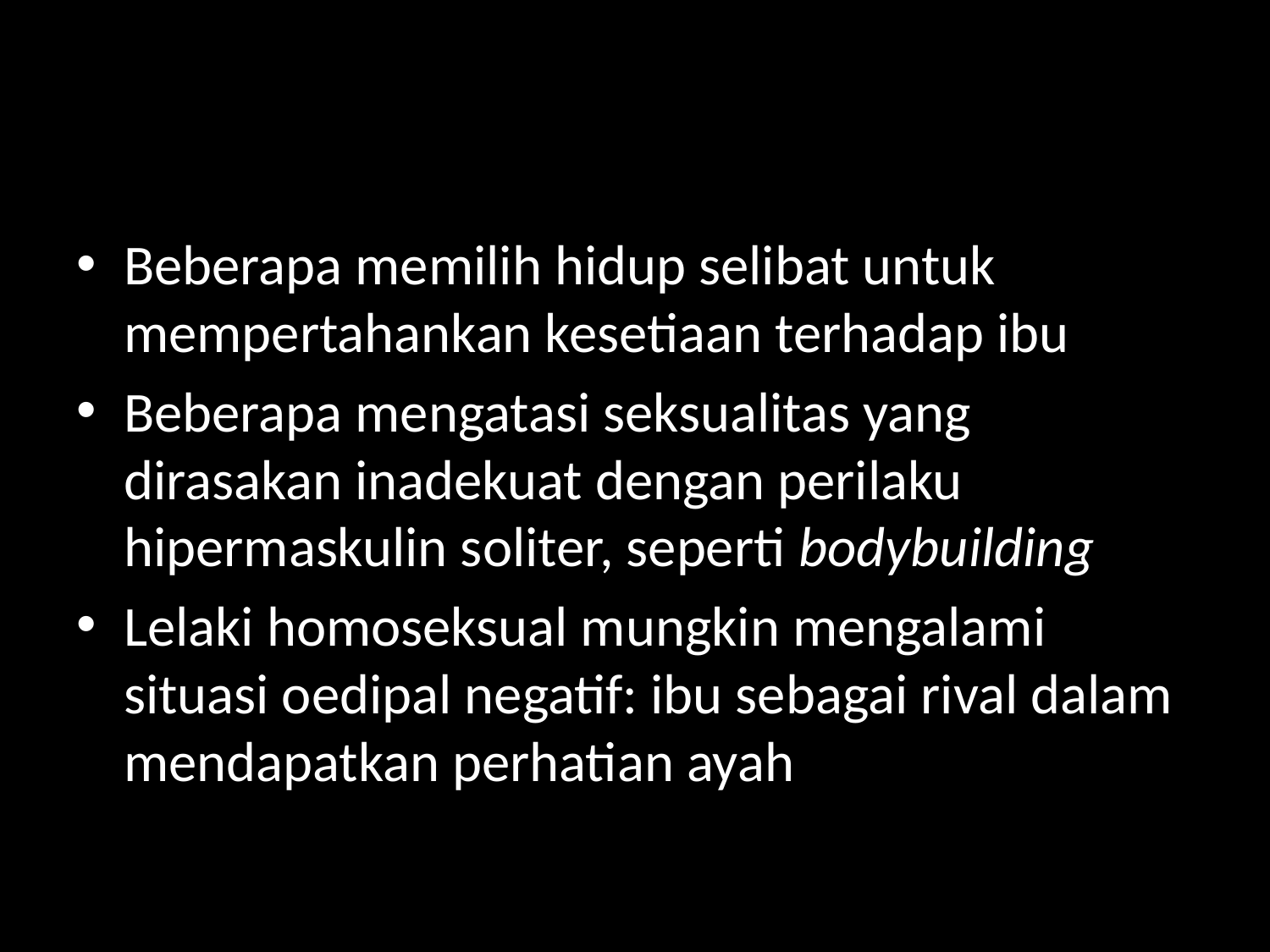

#
Beberapa memilih hidup selibat untuk mempertahankan kesetiaan terhadap ibu
Beberapa mengatasi seksualitas yang dirasakan inadekuat dengan perilaku hipermaskulin soliter, seperti bodybuilding
Lelaki homoseksual mungkin mengalami situasi oedipal negatif: ibu sebagai rival dalam mendapatkan perhatian ayah